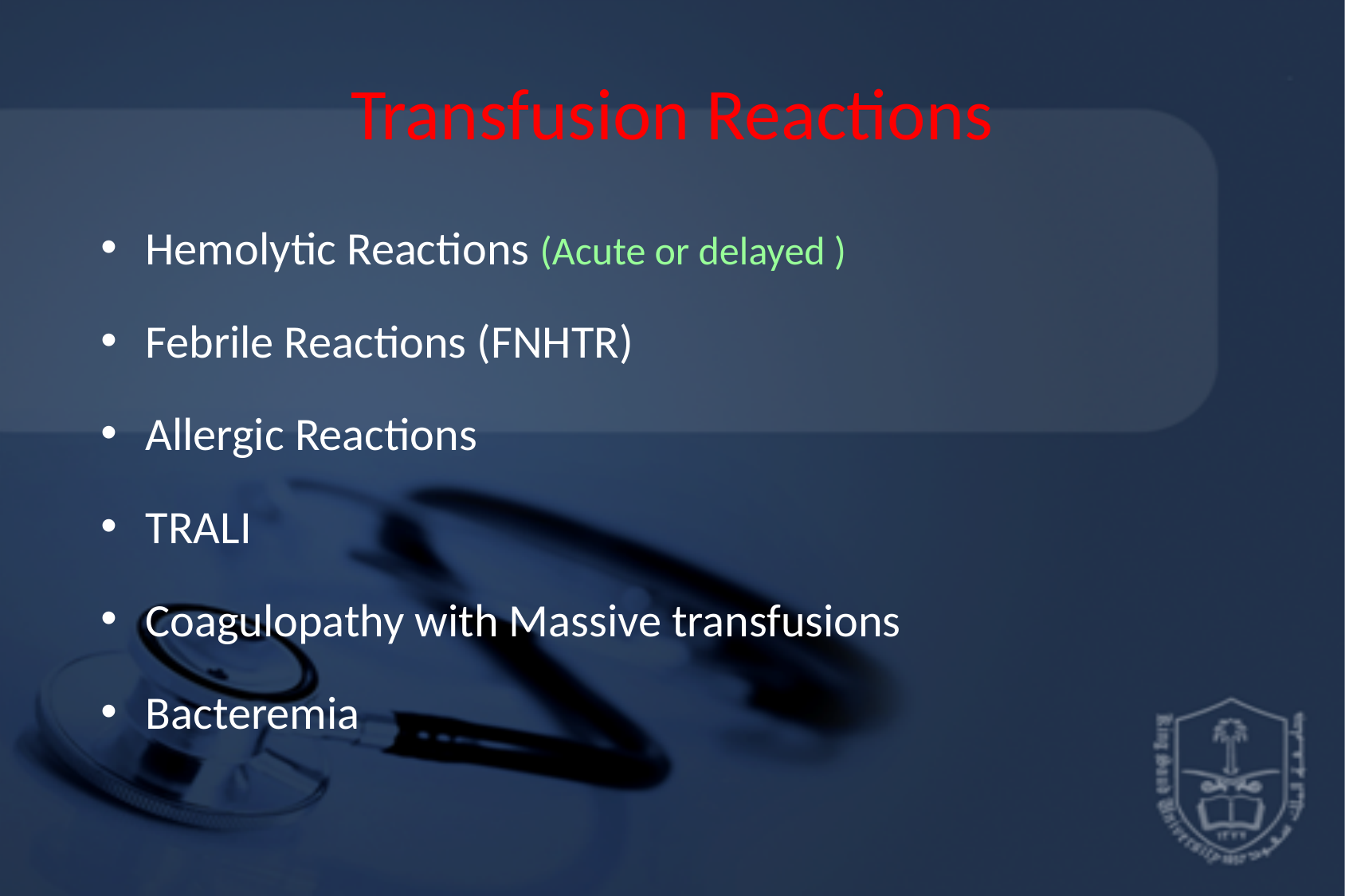

# Transfusion Reactions
Hemolytic Reactions (Acute or delayed )
Febrile Reactions (FNHTR)
Allergic Reactions
TRALI
Coagulopathy with Massive transfusions
Bacteremia